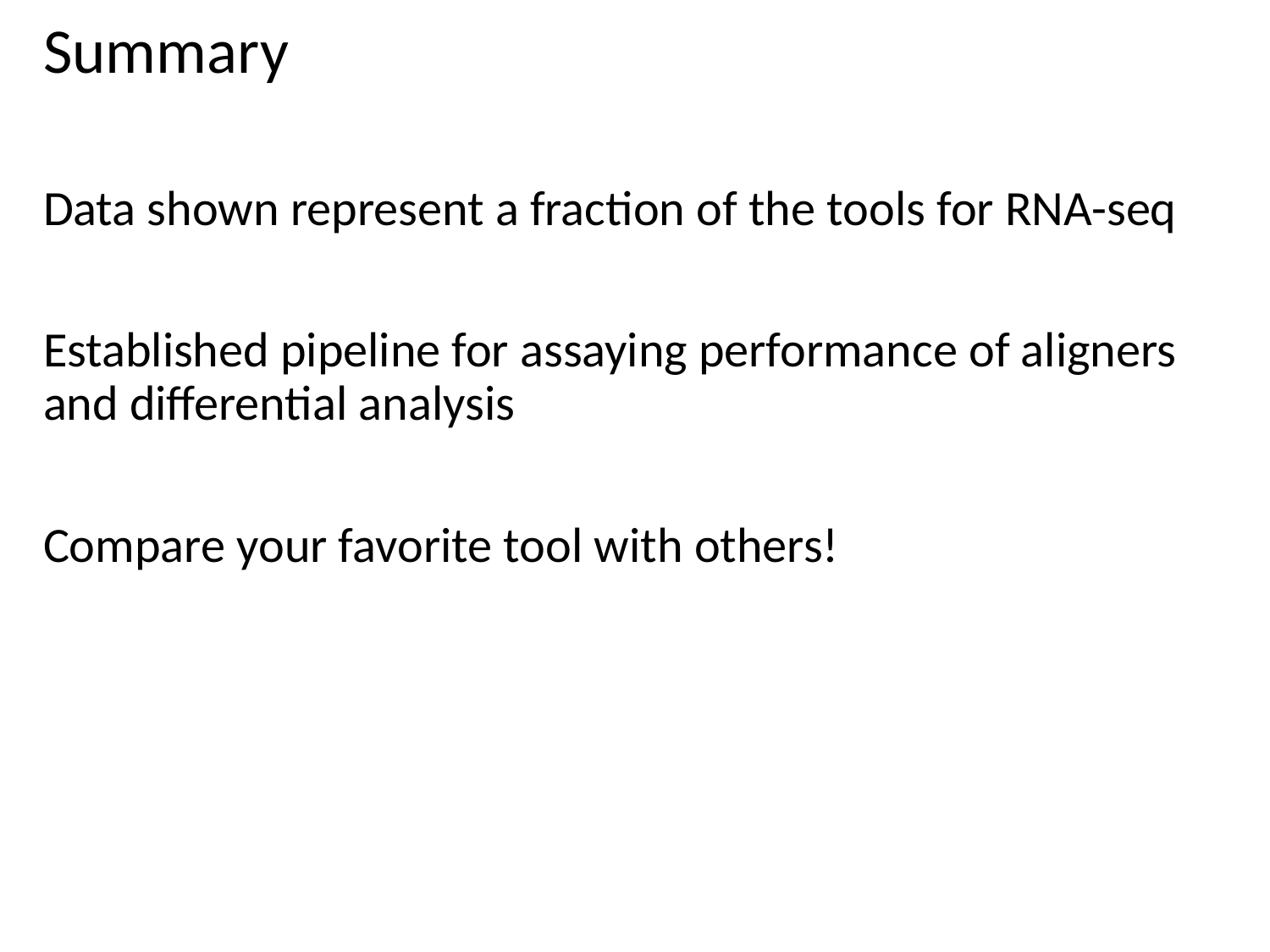

# Summary
Data shown represent a fraction of the tools for RNA-seq

Established pipeline for assaying performance of aligners and differential analysis

Compare your favorite tool with others!